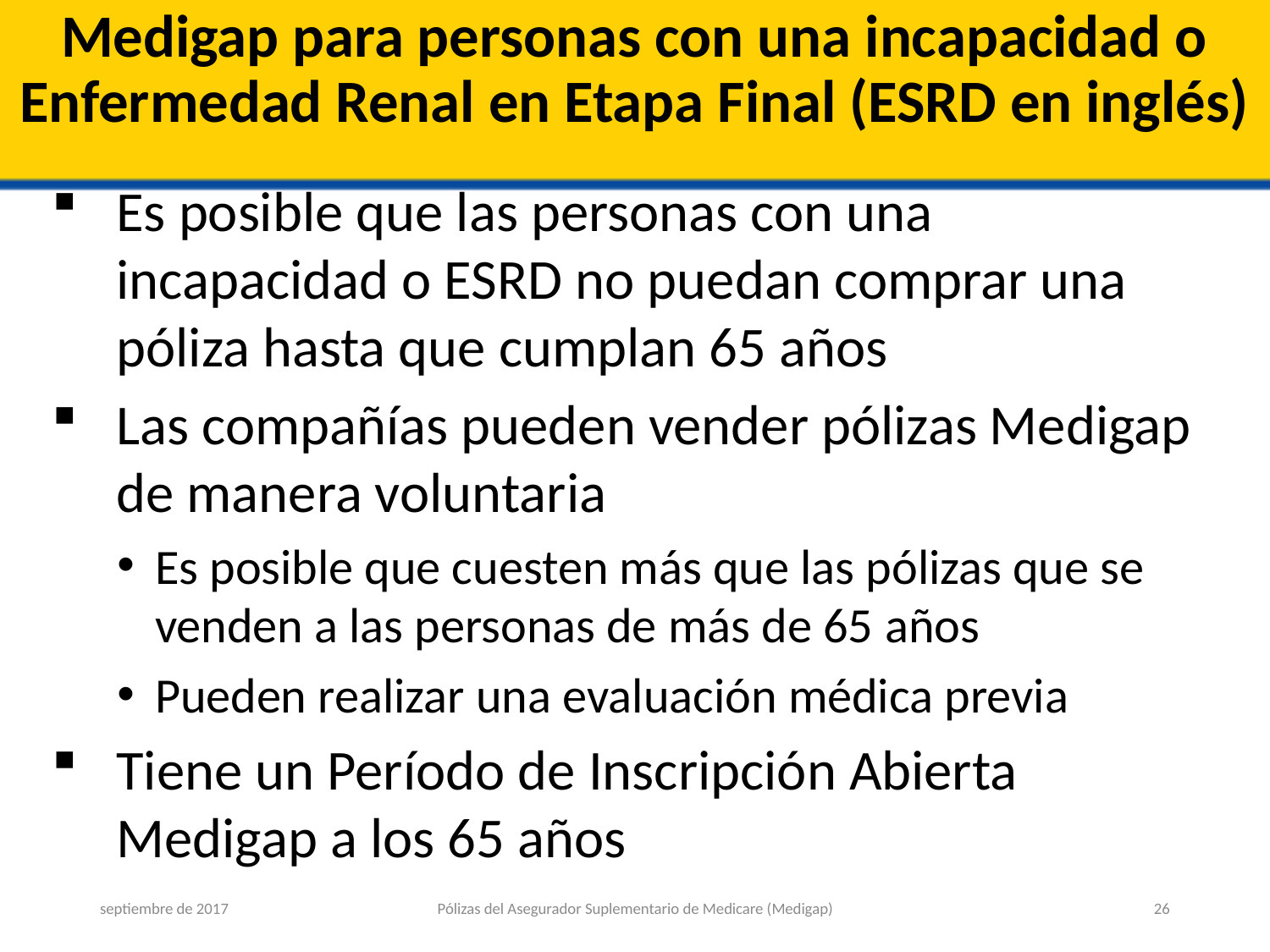

# Medigap para personas con una incapacidad o Enfermedad Renal en Etapa Final (ESRD en inglés)
Es posible que las personas con una incapacidad o ESRD no puedan comprar una póliza hasta que cumplan 65 años
Las compañías pueden vender pólizas Medigap de manera voluntaria
Es posible que cuesten más que las pólizas que se venden a las personas de más de 65 años
Pueden realizar una evaluación médica previa
Tiene un Período de Inscripción Abierta Medigap a los 65 años
septiembre de 2017
Pólizas del Asegurador Suplementario de Medicare (Medigap)
26